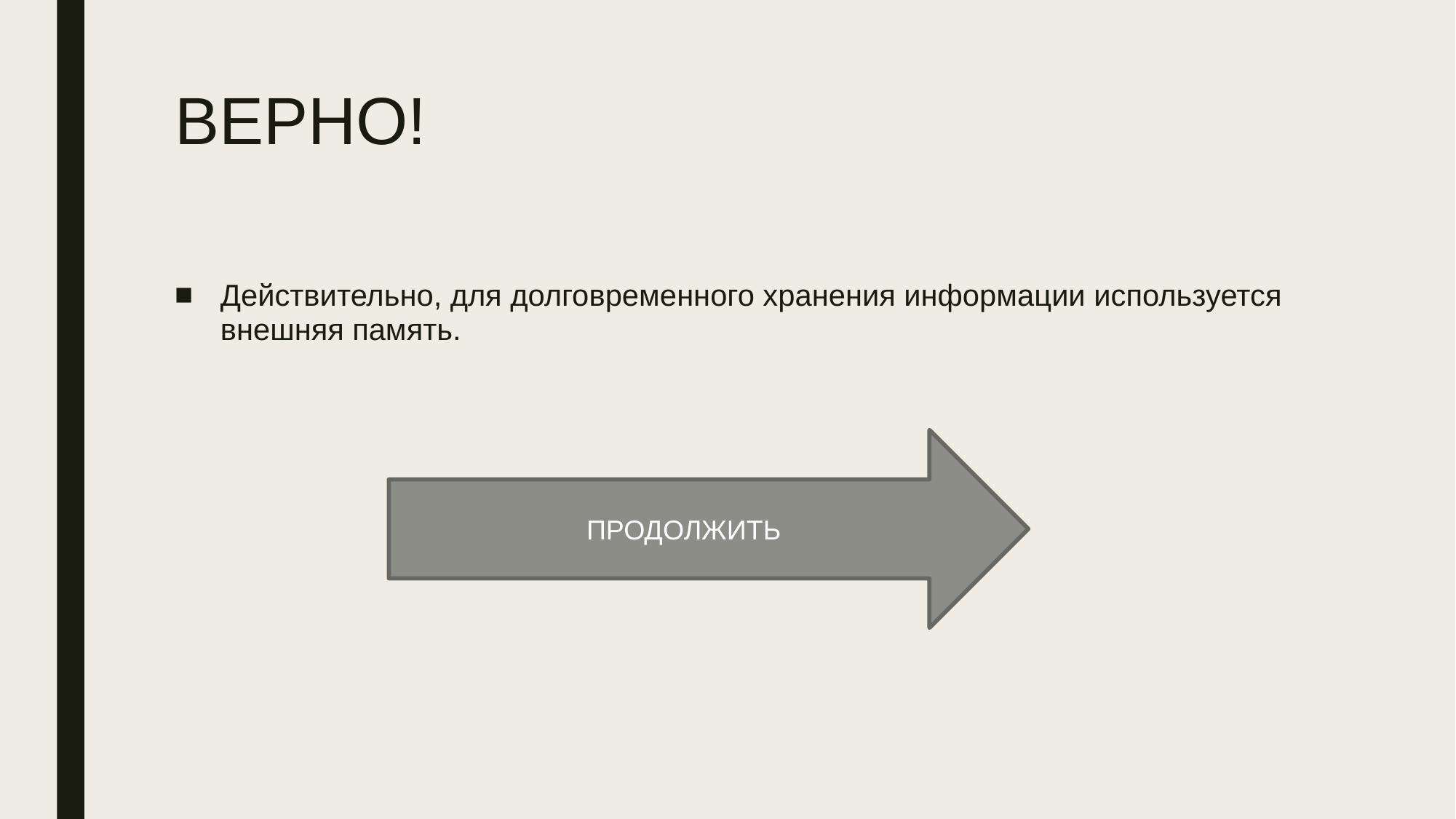

# ВЕРНО!
Действительно, для долговременного хранения информации используется внешняя память.
ПРОДОЛЖИТЬ